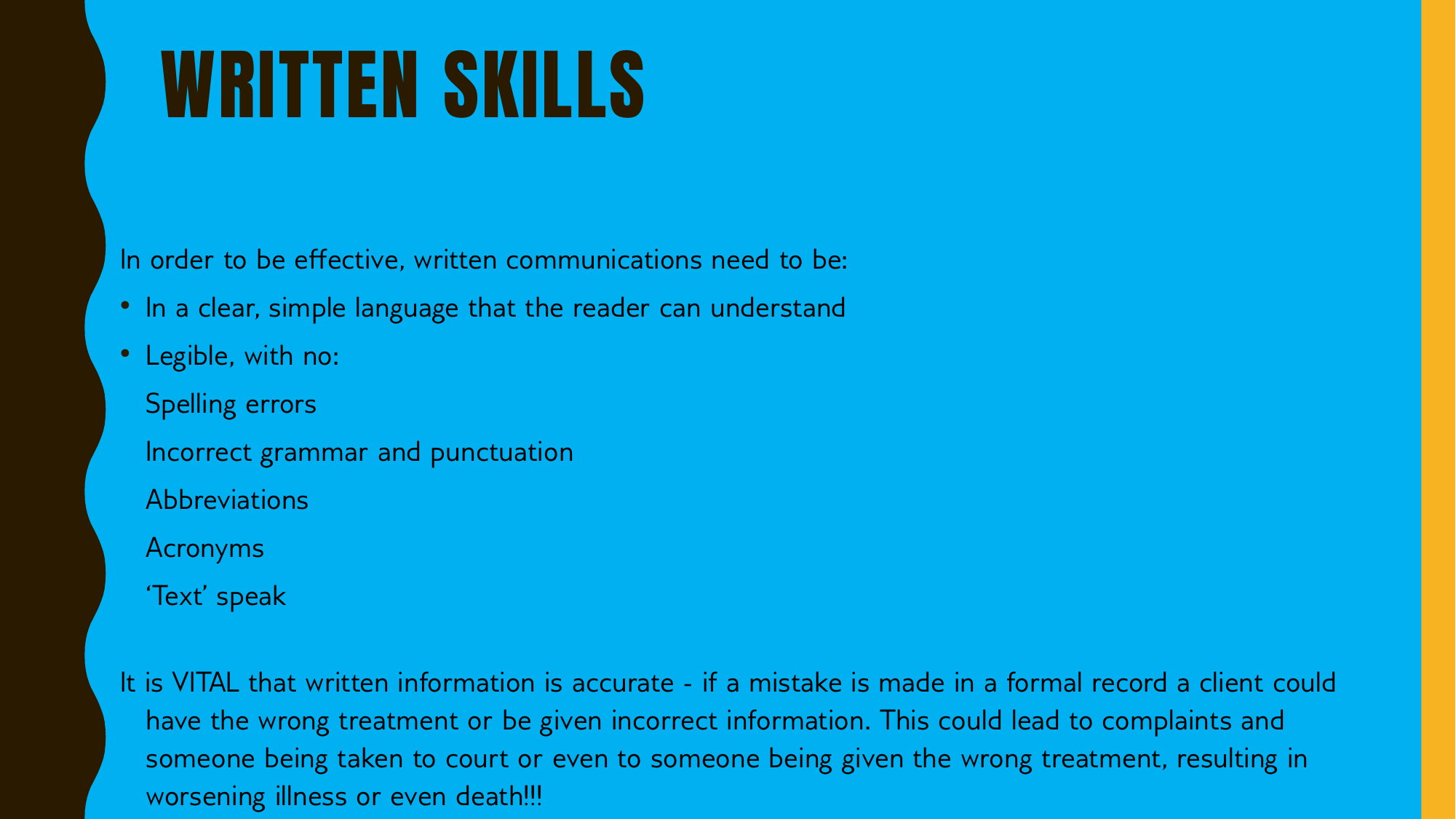

# Written skills
In order to be effective, written communications need to be:
In a clear, simple language that the reader can understand
Legible, with no:
		Spelling errors
		Incorrect grammar and punctuation
		Abbreviations
		Acronyms
		‘Text’ speak

It is VITAL that written information is accurate - if a mistake is made in a formal record a client could have the wrong treatment or be given incorrect information. This could lead to complaints and someone being taken to court or even to someone being given the wrong treatment, resulting in worsening illness or even death!!!